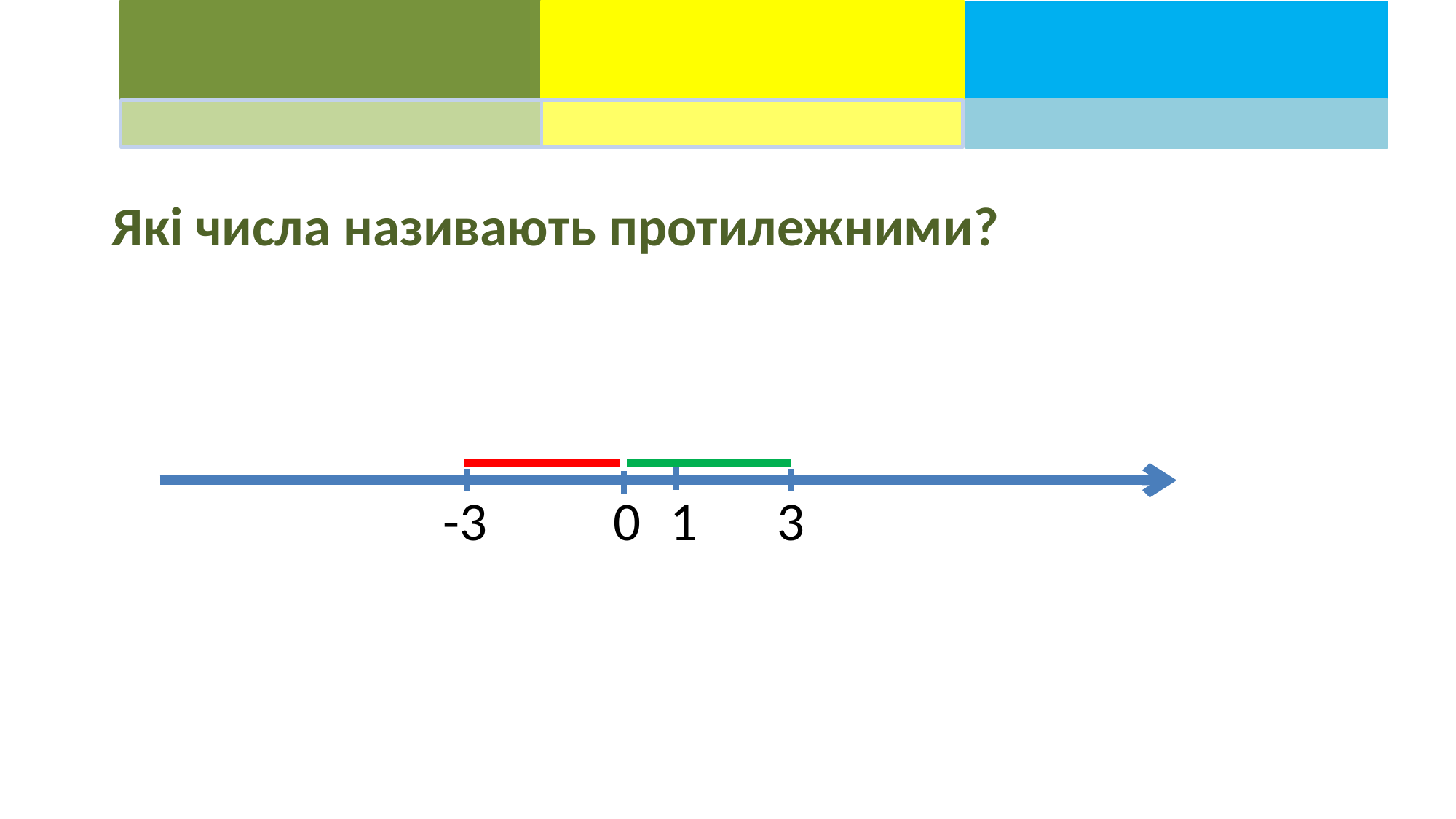

Які числа називають протилежними?

-3
0
1
3